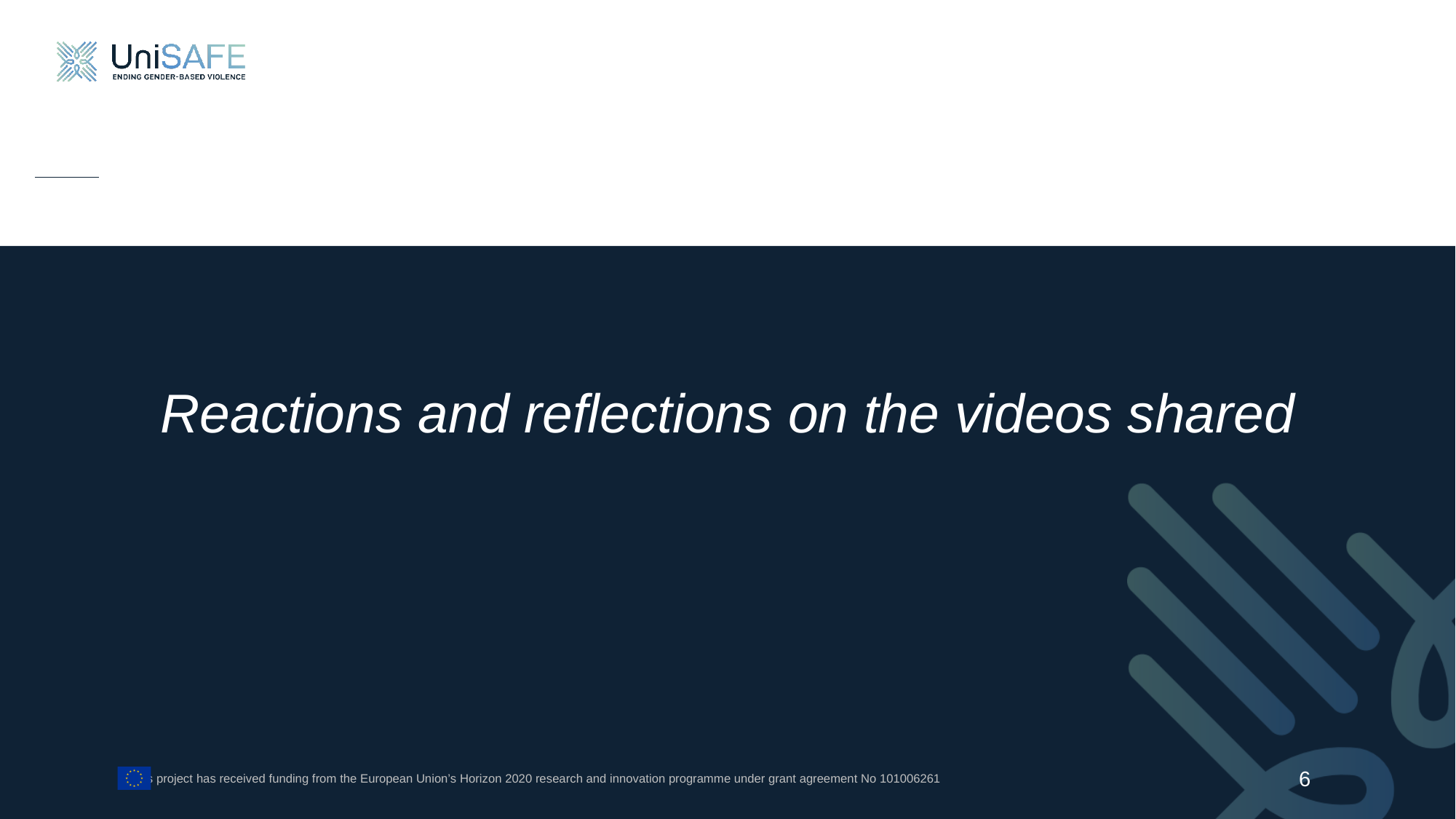

Reactions and reflections on the videos shared